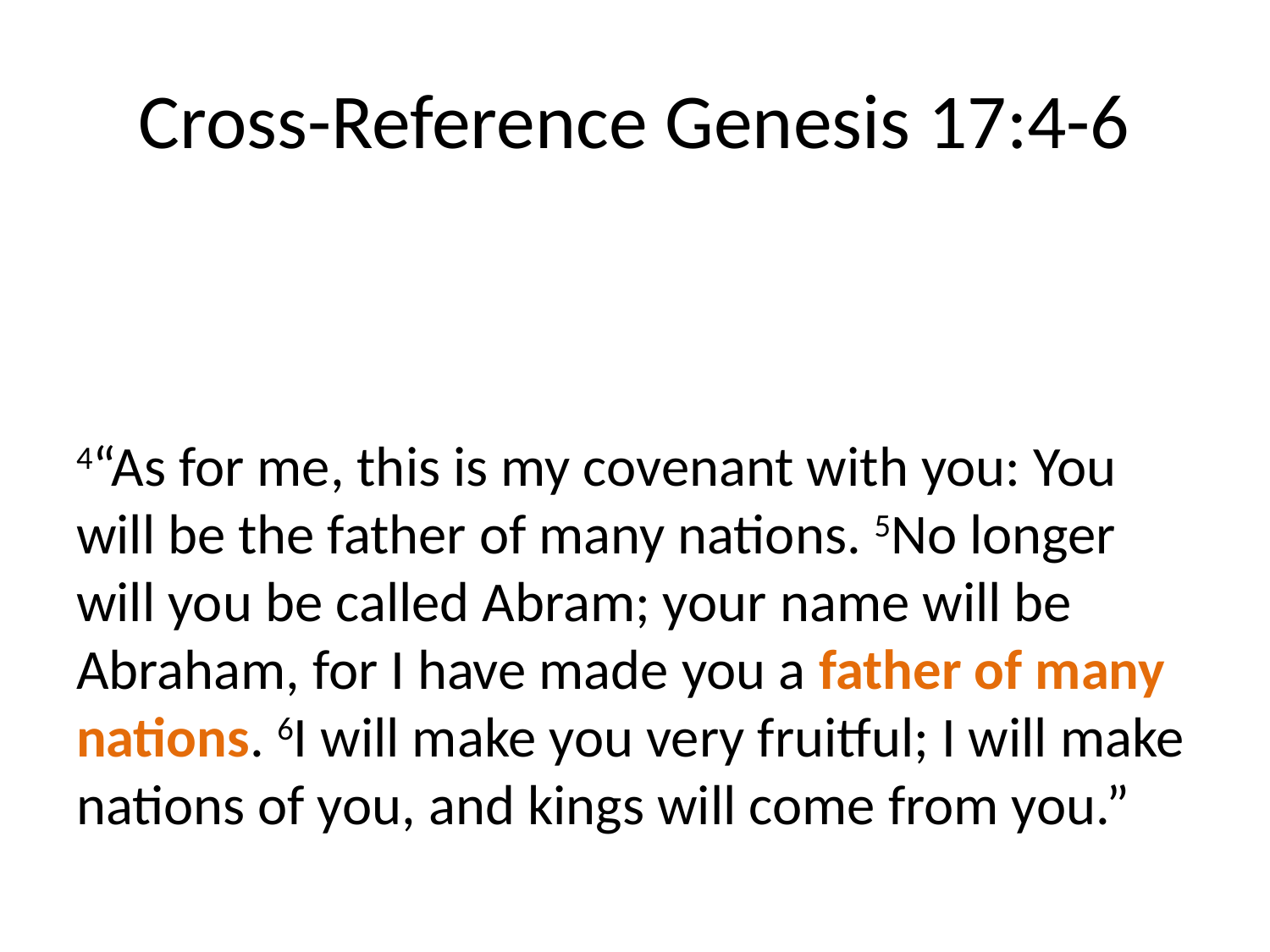

# Cross-Reference Genesis 17:4-6

4“As for me, this is my covenant with you: You will be the father of many nations. 5No longer will you be called Abram; your name will be Abraham, for I have made you a father of many nations. 6I will make you very fruitful; I will make nations of you, and kings will come from you.”